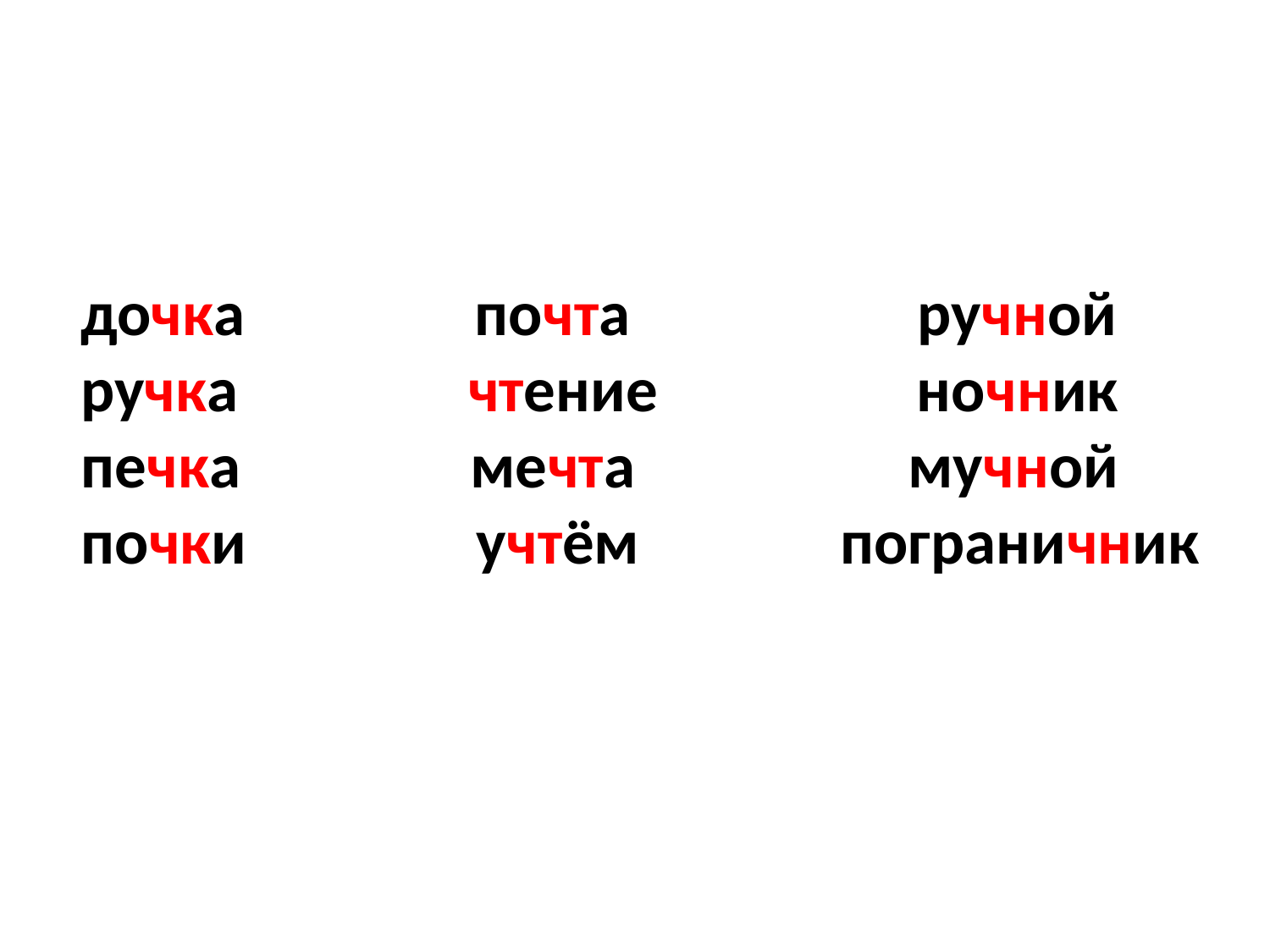

дочка                почта                    ручной
ручка                чтение                  ночник
печка                мечта                   мучной
почки                учтём              пограничник